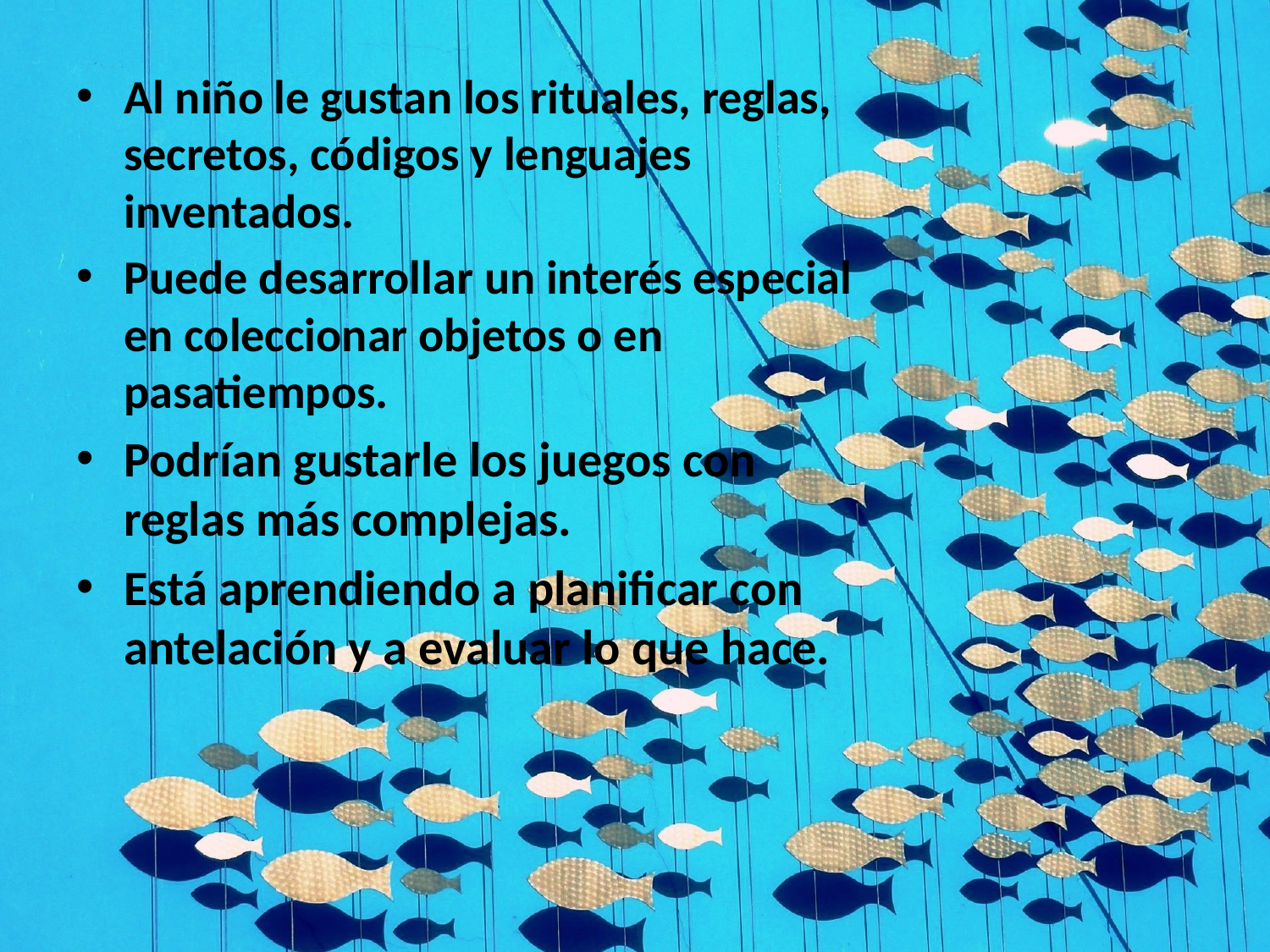

Al niño le gustan los rituales, reglas, secretos, códigos y lenguajes inventados.
Puede desarrollar un interés especial en coleccionar objetos o en pasatiempos.
Podrían gustarle los juegos con reglas más complejas.
Está aprendiendo a planificar con antelación y a evaluar lo que hace.